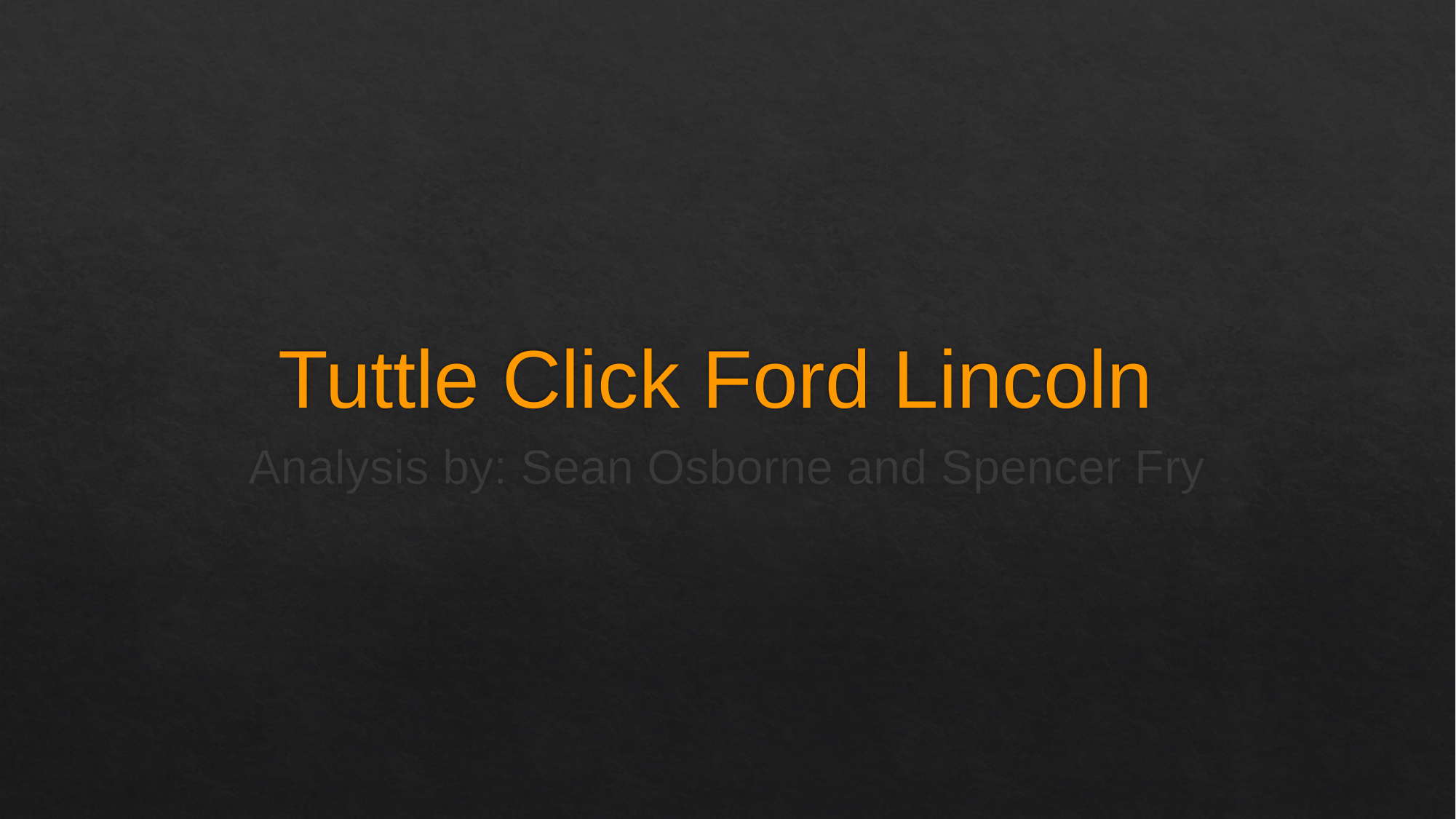

# Tuttle Click Ford Lincoln
Analysis by: Sean Osborne and Spencer Fry